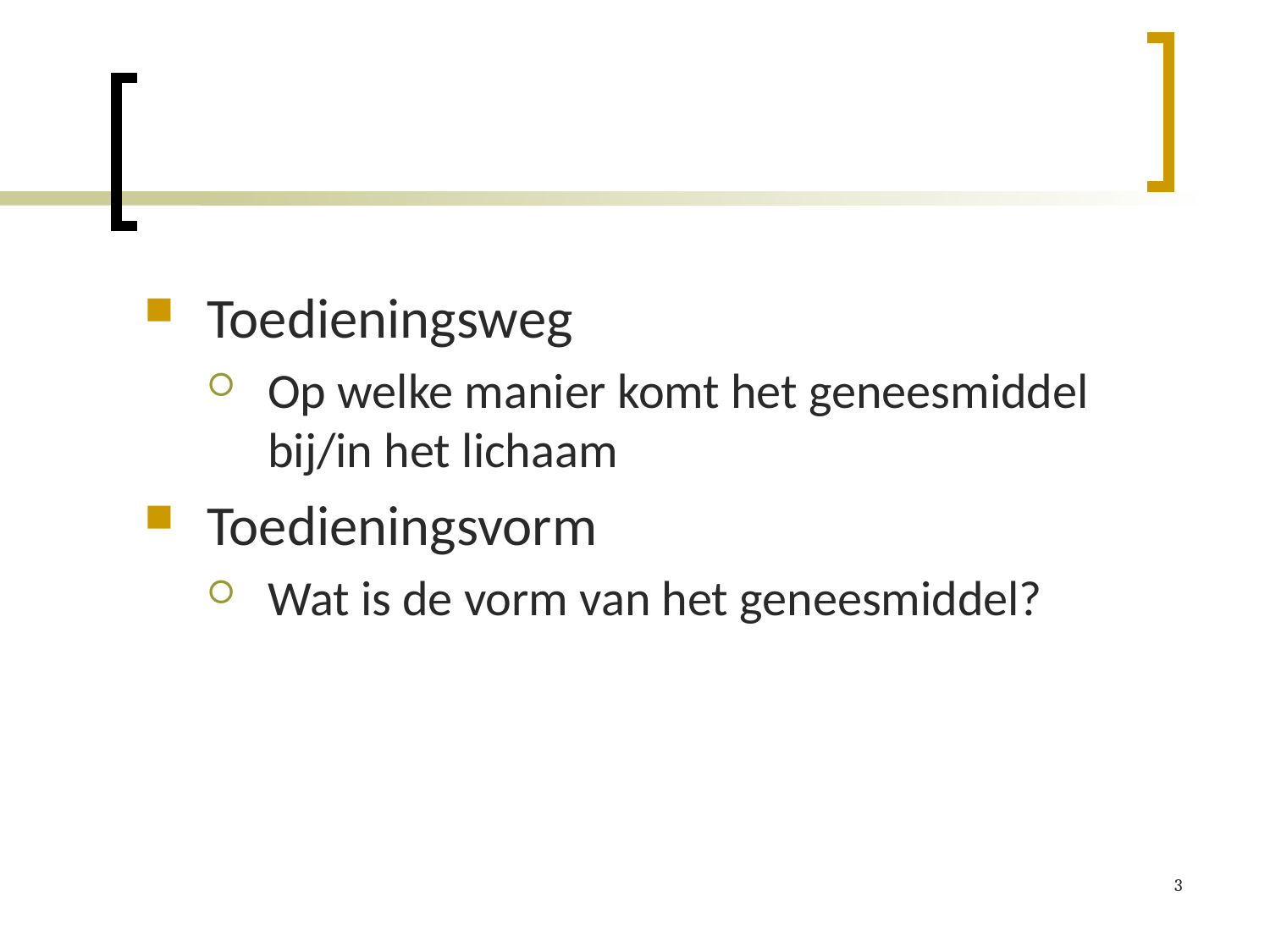

#
Toedieningsweg
Op welke manier komt het geneesmiddel bij/in het lichaam
Toedieningsvorm
Wat is de vorm van het geneesmiddel?
3